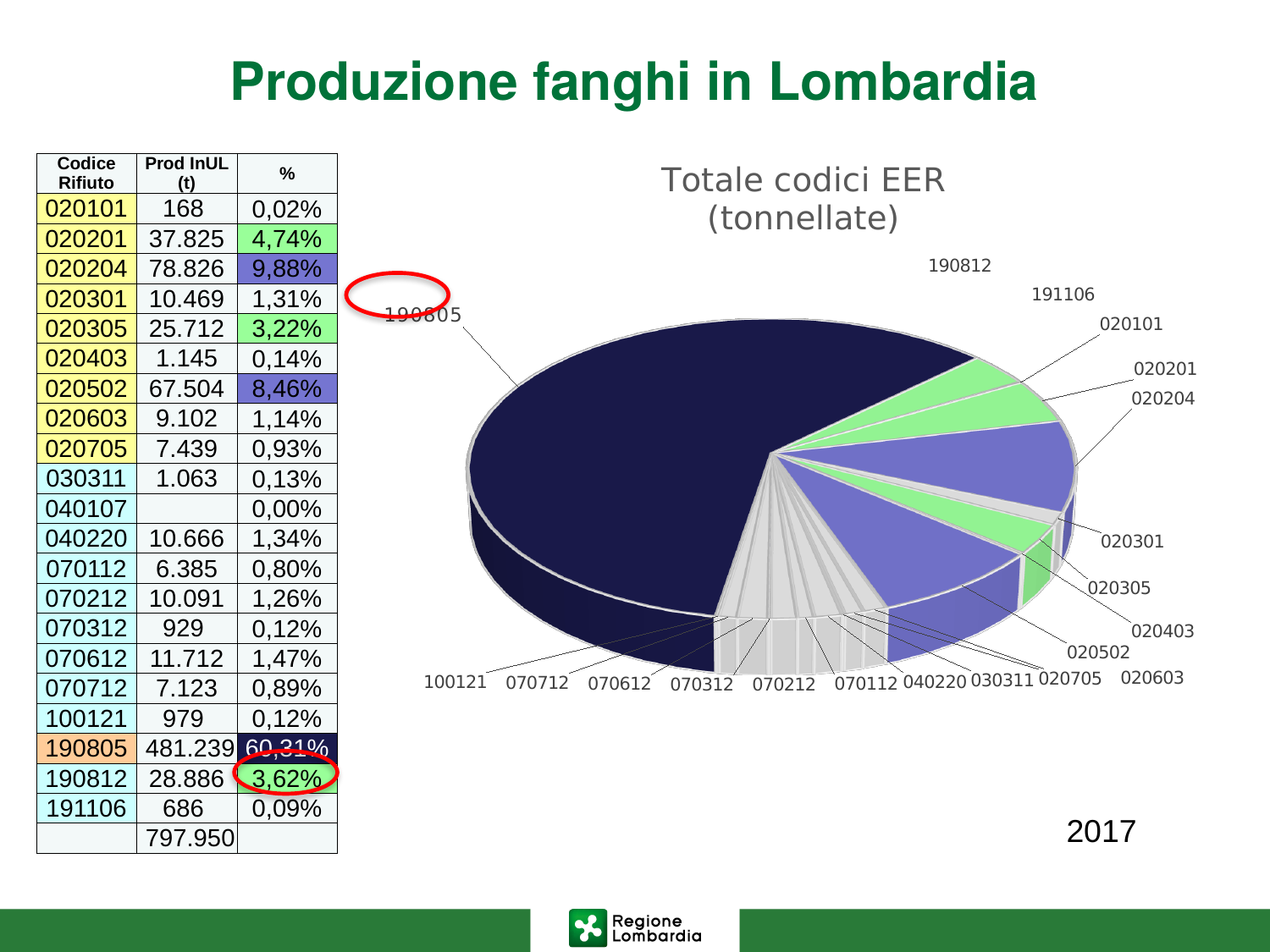

# Produzione fanghi in Lombardia

[unsupported chart]

| Codice Rifiuto | Prod InUL (t) | % |
| --- | --- | --- |
| 020101 | 168 | 0,02% |
| 020201 | 37.825 | 4,74% |
| 020204 | 78.826 | 9,88% |
| 020301 | 10.469 | 1,31% |
| 020305 | 25.712 | 3,22% |
| 020403 | 1.145 | 0,14% |
| 020502 | 67.504 | 8,46% |
| 020603 | 9.102 | 1,14% |
| 020705 | 7.439 | 0,93% |
| 030311 | 1.063 | 0,13% |
| 040107 |  | 0,00% |
| 040220 | 10.666 | 1,34% |
| 070112 | 6.385 | 0,80% |
| 070212 | 10.091 | 1,26% |
| 070312 | 929 | 0,12% |
| 070612 | 11.712 | 1,47% |
| 070712 | 7.123 | 0,89% |
| 100121 | 979 | 0,12% |
| 190805 | 481.239 | 60,31% |
| 190812 | 28.886 | 3,62% |
| 191106 | 686 | 0,09% |
|  | 797.950 |  |

2017